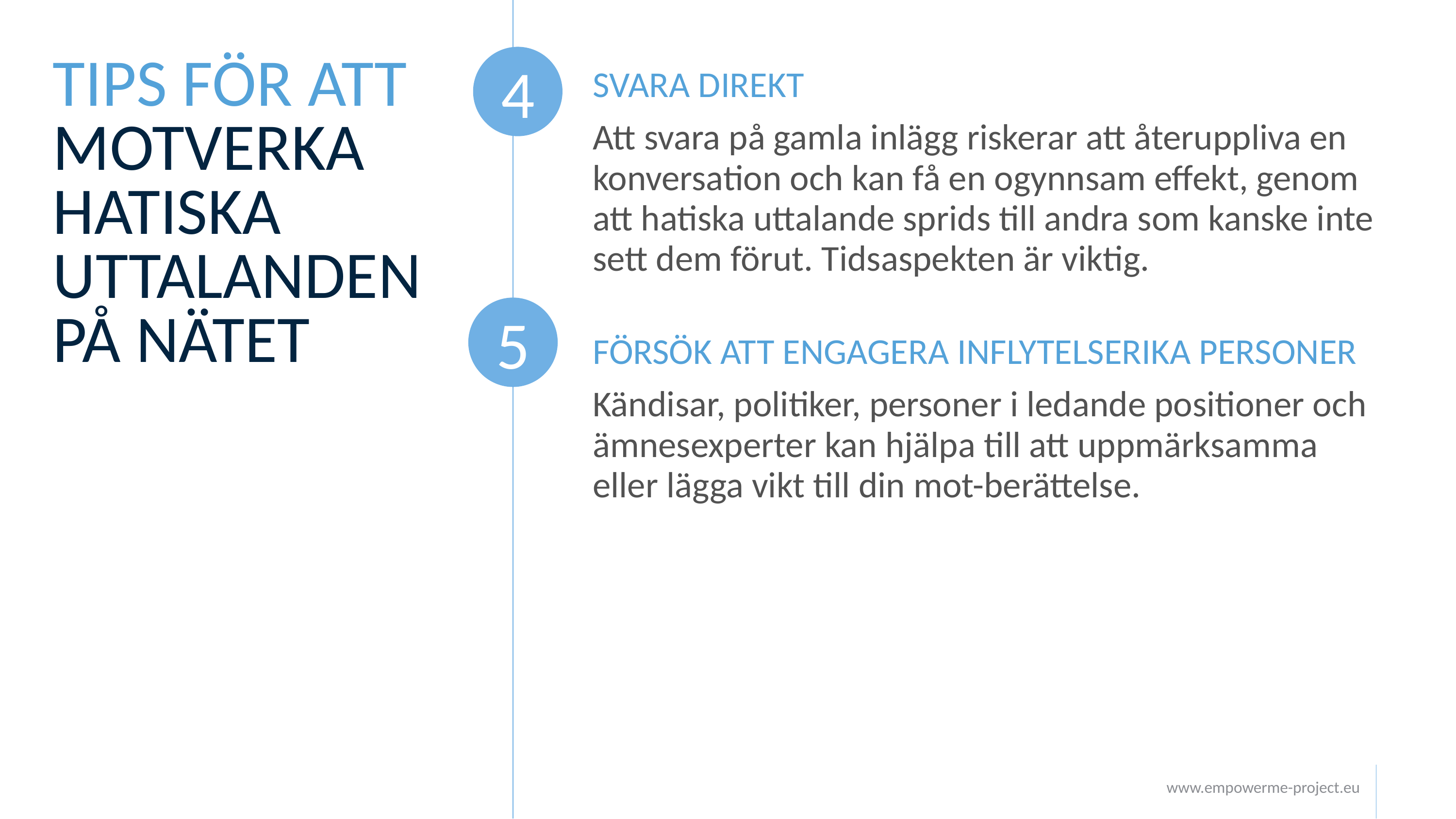

4
TIPS FÖR ATT MOTVERKA HATISKA UTTALANDEN PÅ NÄTET
SVARA DIREKT
Att svara på gamla inlägg riskerar att återuppliva en konversation och kan få en ogynnsam effekt, genom att hatiska uttalande sprids till andra som kanske inte sett dem förut. Tidsaspekten är viktig.
FÖRSÖK ATT ENGAGERA INFLYTELSERIKA PERSONER
Kändisar, politiker, personer i ledande positioner och ämnesexperter kan hjälpa till att uppmärksamma eller lägga vikt till din mot-berättelse.

5
www.empowerme-project.eu